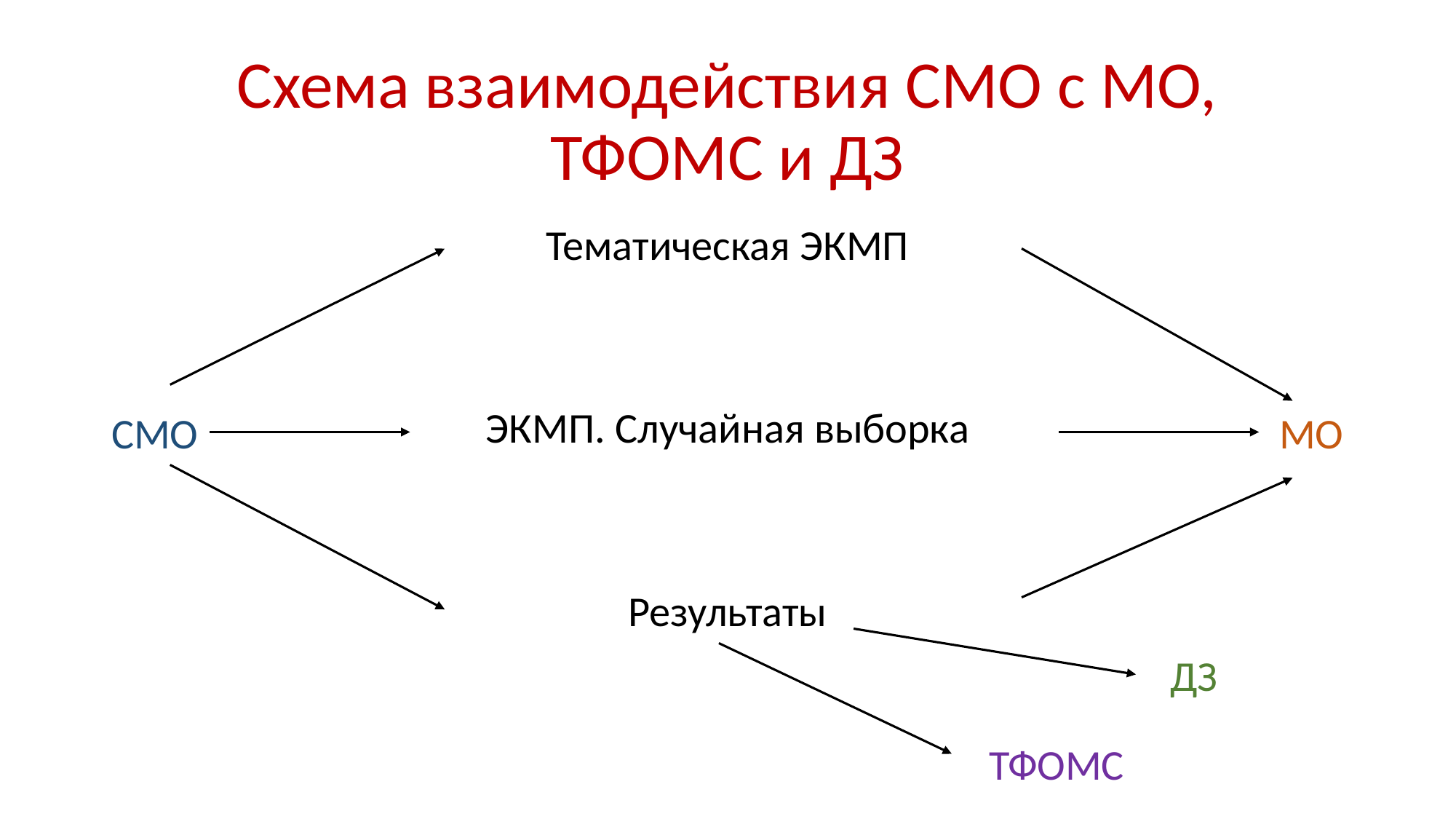

# Схема взаимодействия СМО с МО,
ТФОМС и ДЗ
Тематическая ЭКМП

ЭКМП. Случайная выборка

Результаты
СМО
МО
ДЗ
ТФОМС